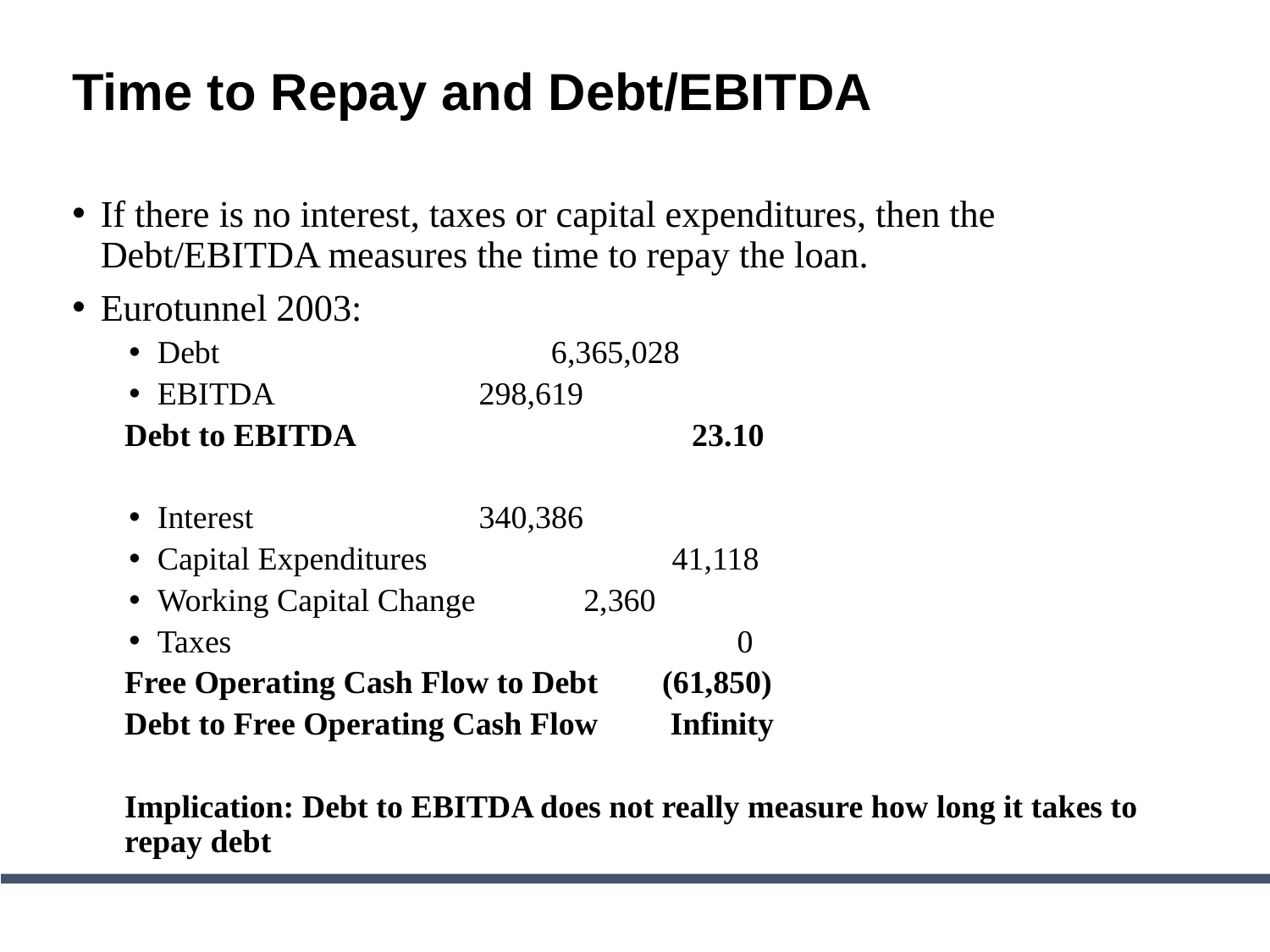

# Time to Repay and Debt/EBITDA
If there is no interest, taxes or capital expenditures, then the Debt/EBITDA measures the time to repay the loan.
Eurotunnel 2003:
Debt		             	             6,365,028
EBITDA			                298,619
Debt to EBITDA                                          23.10

Interest 			                340,386
Capital Expenditures 	              	    41,118
Working Capital Change       		     2,360
Taxes                                                               0
Free Operating Cash Flow to Debt        (61,850)
Debt to Free Operating Cash Flow         Infinity

Implication: Debt to EBITDA does not really measure how long it takes to repay debt